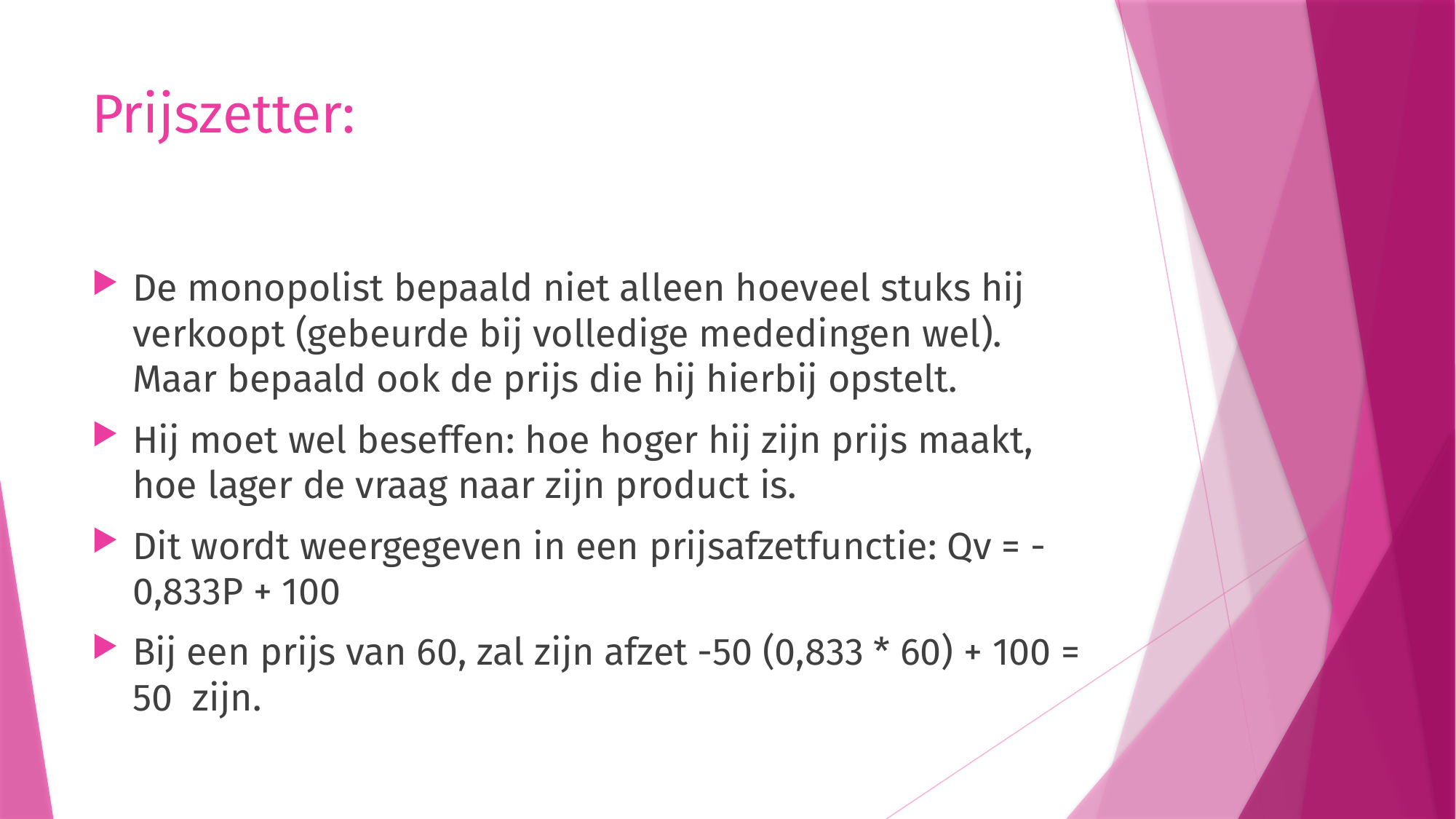

# Prijszetter:
De monopolist bepaald niet alleen hoeveel stuks hij verkoopt (gebeurde bij volledige mededingen wel). Maar bepaald ook de prijs die hij hierbij opstelt.
Hij moet wel beseffen: hoe hoger hij zijn prijs maakt, hoe lager de vraag naar zijn product is.
Dit wordt weergegeven in een prijsafzetfunctie: Qv = -0,833P + 100
Bij een prijs van 60, zal zijn afzet -50 (0,833 * 60) + 100 = 50  zijn.